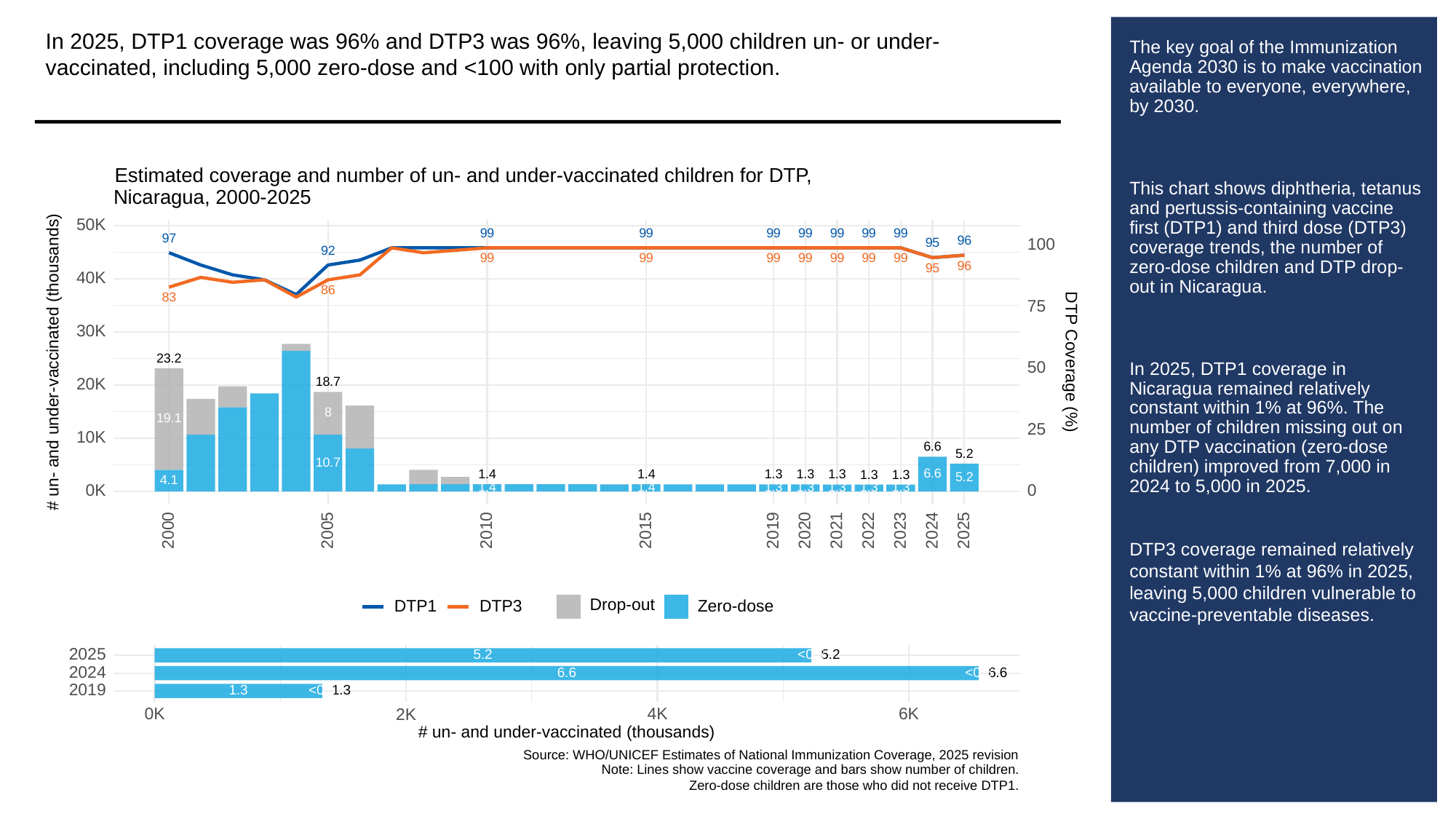

In 2025, DTP1 coverage was 96% and DTP3 was 96%, leaving 5,000 children un- or under-vaccinated, including 5,000 zero-dose and <100 with only partial protection.
# The key goal of the Immunization Agenda 2030 is to make vaccination available to everyone, everywhere, by 2030.

This chart shows diphtheria, tetanus and pertussis-containing vaccine first (DTP1) and third dose (DTP3) coverage trends, the number of zero-dose children and DTP drop-out in Nicaragua.

In 2025, DTP1 coverage in Nicaragua remained relatively constant within 1% at 96%. The number of children missing out on any DTP vaccination (zero-dose children) improved from 7,000 in 2024 to 5,000 in 2025.

DTP3 coverage remained relatively constant within 1% at 96% in 2025, leaving 5,000 children vulnerable to vaccine-preventable diseases.

Estimated coverage and number of un- and under-vaccinated children for DTP,
Nicaragua, 2000-2025
50K

99
99
99
99
99
99
99
97
96
95
100
92

99
99
99
99
99
99
99
96
95
40K

86
83
75

30K

23.2
# un- and under-vaccinated (thousands)
DTP Coverage (%)

50

18.7
20K

8

19.1
25
10K

6.6

5.2

10.7

6.6

1.4
1.3
1.4
1.3
1.3
1.3
1.3
5.2
4.1

1.3
1.3
1.3
1.3
1.4
1.3
1.4

0K
0

2023
2000
2005
2010
2015
2019
2020
2021
2022
2024
2025

Drop-out
DTP3
Zero-dose
DTP1

2025
5.2
<0.5
5.2

2024
6.6
<0.5
6.6

2019
1.3
1.3
<0.5

0K
6K
2K
4K
# un- and under-vaccinated (thousands)
Source: WHO/UNICEF Estimates of National Immunization Coverage, 2025 revision
Note: Lines show vaccine coverage and bars show number of children.
Zero-dose children are those who did not receive DTP1.